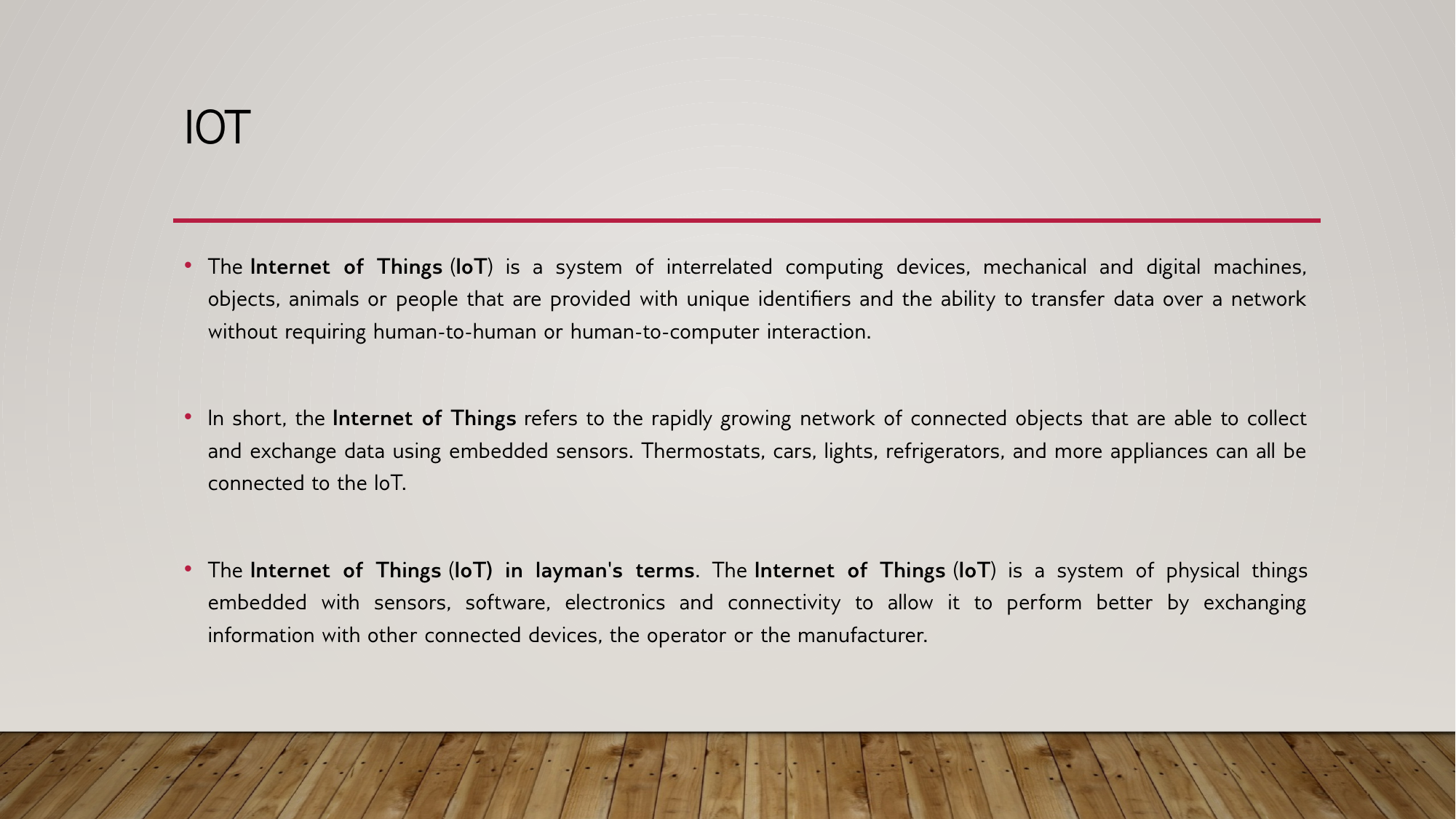

# iot
The Internet of Things (IoT) is a system of interrelated computing devices, mechanical and digital machines, objects, animals or people that are provided with unique identifiers and the ability to transfer data over a network without requiring human-to-human or human-to-computer interaction.

In short, the Internet of Things refers to the rapidly growing network of connected objects that are able to collect and exchange data using embedded sensors. Thermostats, cars, lights, refrigerators, and more appliances can all be connected to the IoT.

The Internet of Things (IoT) in layman's terms. The Internet of Things (IoT) is a system of physical things embedded with sensors, software, electronics and connectivity to allow it to perform better by exchanging information with other connected devices, the operator or the manufacturer.